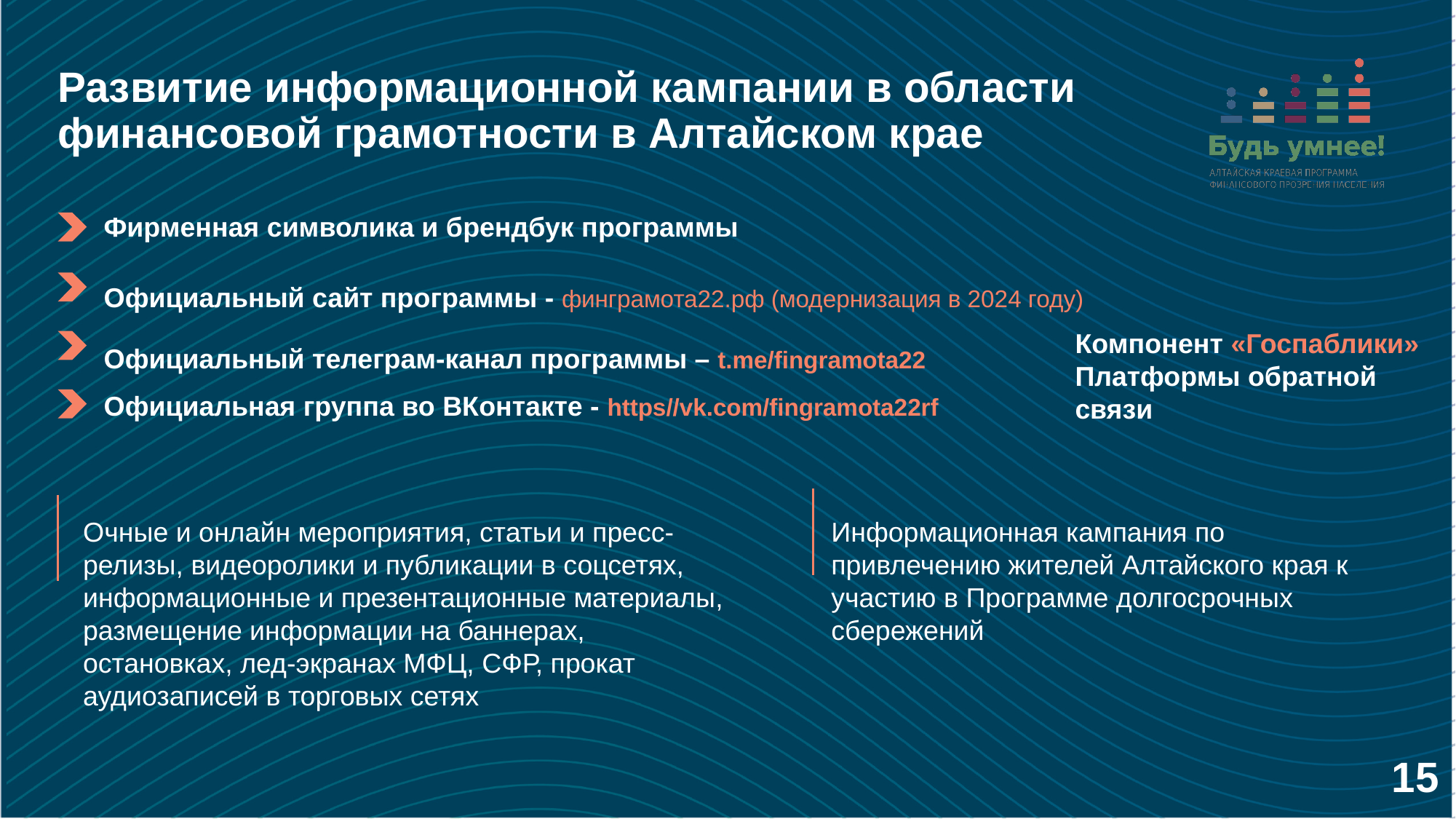

# Развитие информационной кампании в области финансовой грамотности в Алтайском крае
Фирменная символика и брендбук программы

Официальный сайт программы - финграмота22.рф (модернизация в 2024 году)

Официальный телеграм-канал программы – t.me/fingramota22

Компонент «Госпаблики» Платформы обратной связи

Официальная группа во ВКонтакте - https//vk.com/fingramota22rf
Очные и онлайн мероприятия, статьи и пресс-релизы, видеоролики и публикации в соцсетях, информационные и презентационные материалы, размещение информации на баннерах, остановках, лед-экранах МФЦ, СФР, прокат аудиозаписей в торговых сетях
Информационная кампания по привлечению жителей Алтайского края к участию в Программе долгосрочных сбережений
15